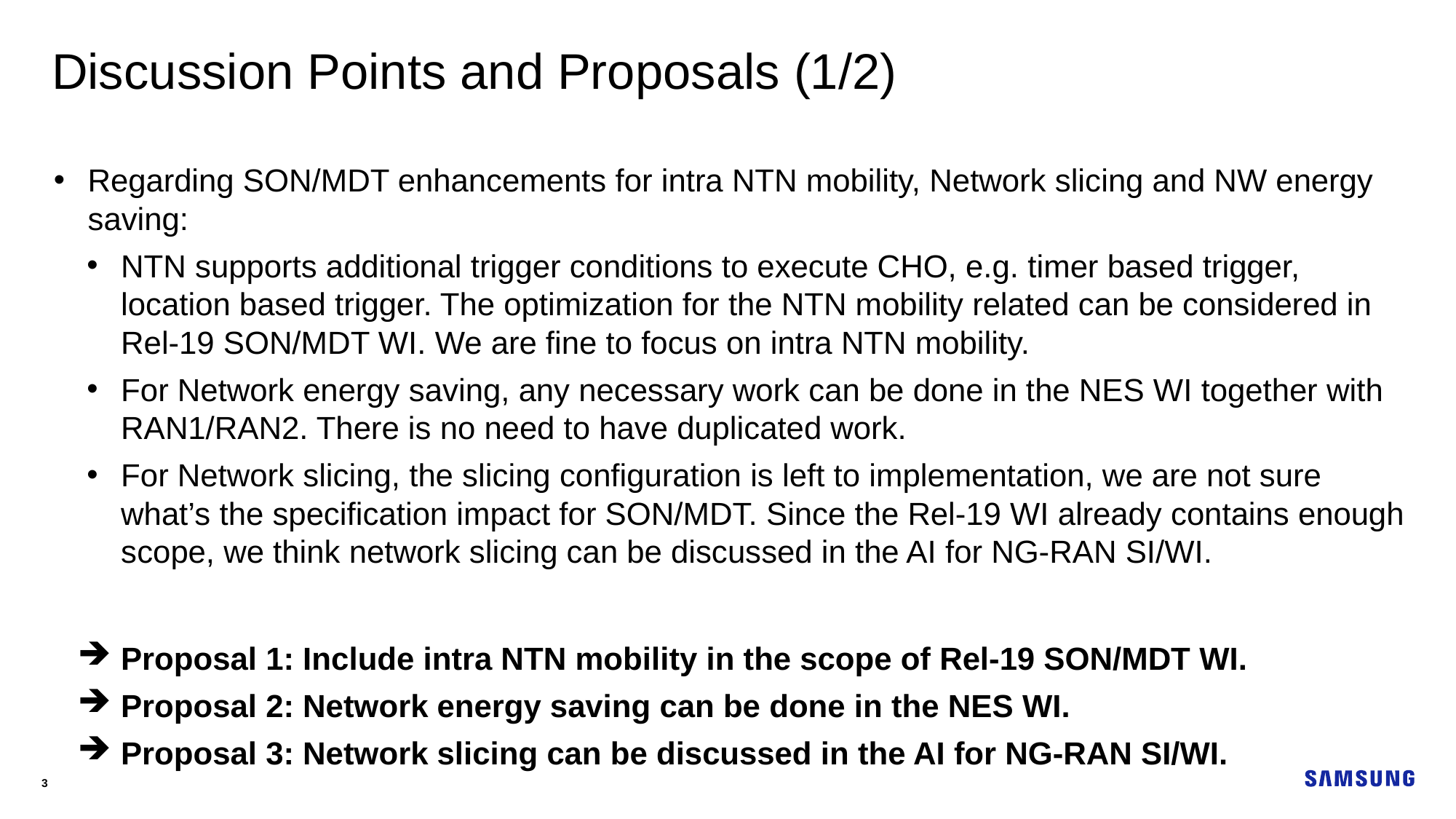

Discussion Points and Proposals (1/2)
Regarding SON/MDT enhancements for intra NTN mobility, Network slicing and NW energy saving:
NTN supports additional trigger conditions to execute CHO, e.g. timer based trigger, location based trigger. The optimization for the NTN mobility related can be considered in Rel-19 SON/MDT WI. We are fine to focus on intra NTN mobility.
For Network energy saving, any necessary work can be done in the NES WI together with RAN1/RAN2. There is no need to have duplicated work.
For Network slicing, the slicing configuration is left to implementation, we are not sure what’s the specification impact for SON/MDT. Since the Rel-19 WI already contains enough scope, we think network slicing can be discussed in the AI for NG-RAN SI/WI.

Proposal 1: Include intra NTN mobility in the scope of Rel-19 SON/MDT WI.
Proposal 2: Network energy saving can be done in the NES WI.
Proposal 3: Network slicing can be discussed in the AI for NG-RAN SI/WI.